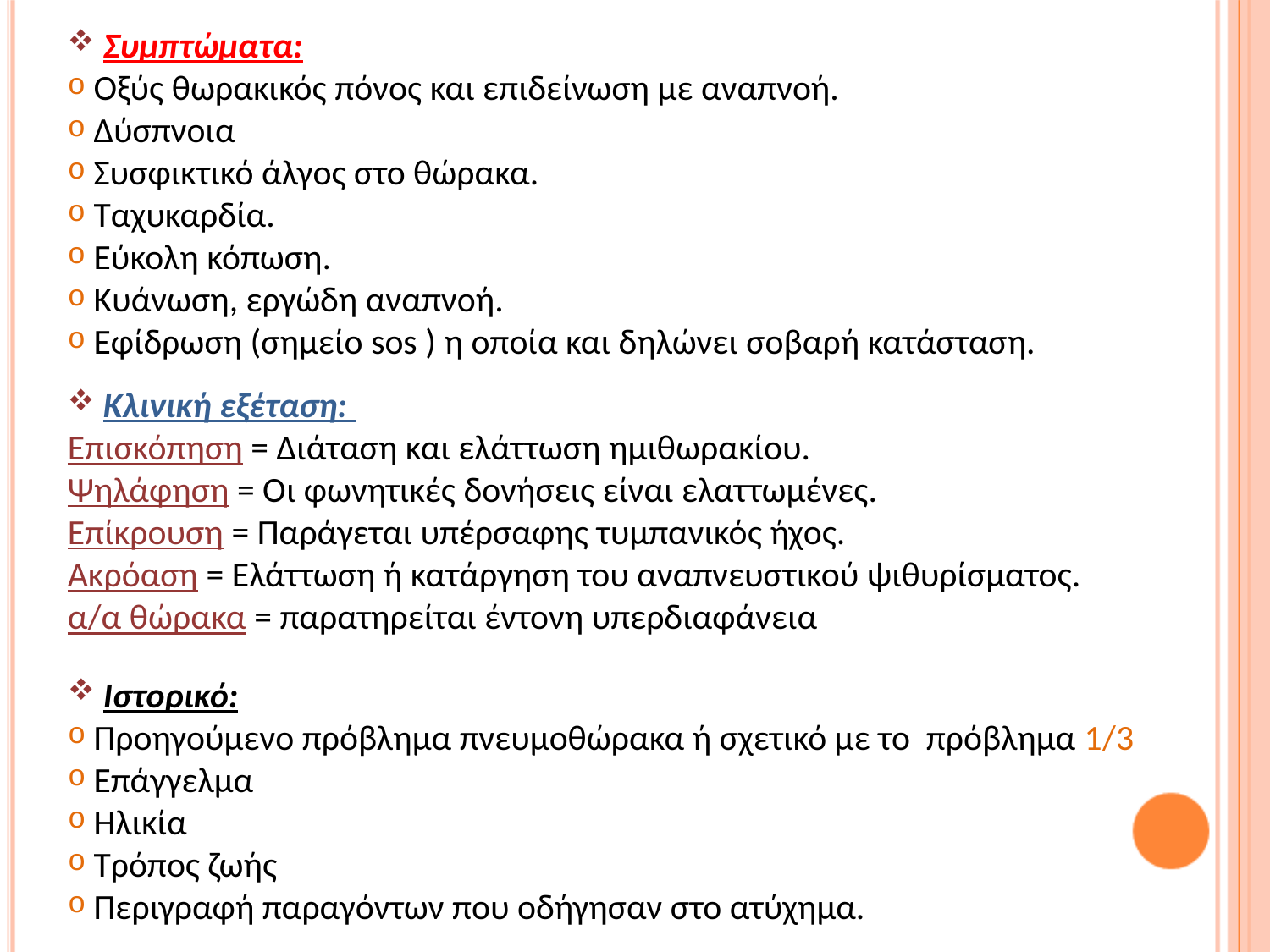

Συμπτώματα:
 Οξύς θωρακικός πόνος και επιδείνωση με αναπνοή.
 Δύσπνοια
 Συσφικτικό άλγος στο θώρακα.
 Ταχυκαρδία.
 Εύκολη κόπωση.
 Κυάνωση, εργώδη αναπνοή.
 Εφίδρωση (σημείο sos ) η οποία και δηλώνει σοβαρή κατάσταση.
 Κλινική εξέταση:
Επισκόπηση = Διάταση και ελάττωση ημιθωρακίου.
Ψηλάφηση = Οι φωνητικές δονήσεις είναι ελαττωμένες.
Επίκρουση = Παράγεται υπέρσαφης τυμπανικός ήχος.
Ακρόαση = Ελάττωση ή κατάργηση του αναπνευστικού ψιθυρίσματος.
α/α θώρακα = παρατηρείται έντονη υπερδιαφάνεια
 Ιστορικό:
 Προηγούμενο πρόβλημα πνευμοθώρακα ή σχετικό με το  πρόβλημα 1/3
 Επάγγελμα
 Ηλικία
 Τρόπος ζωής
 Περιγραφή παραγόντων που οδήγησαν στο ατύχημα.